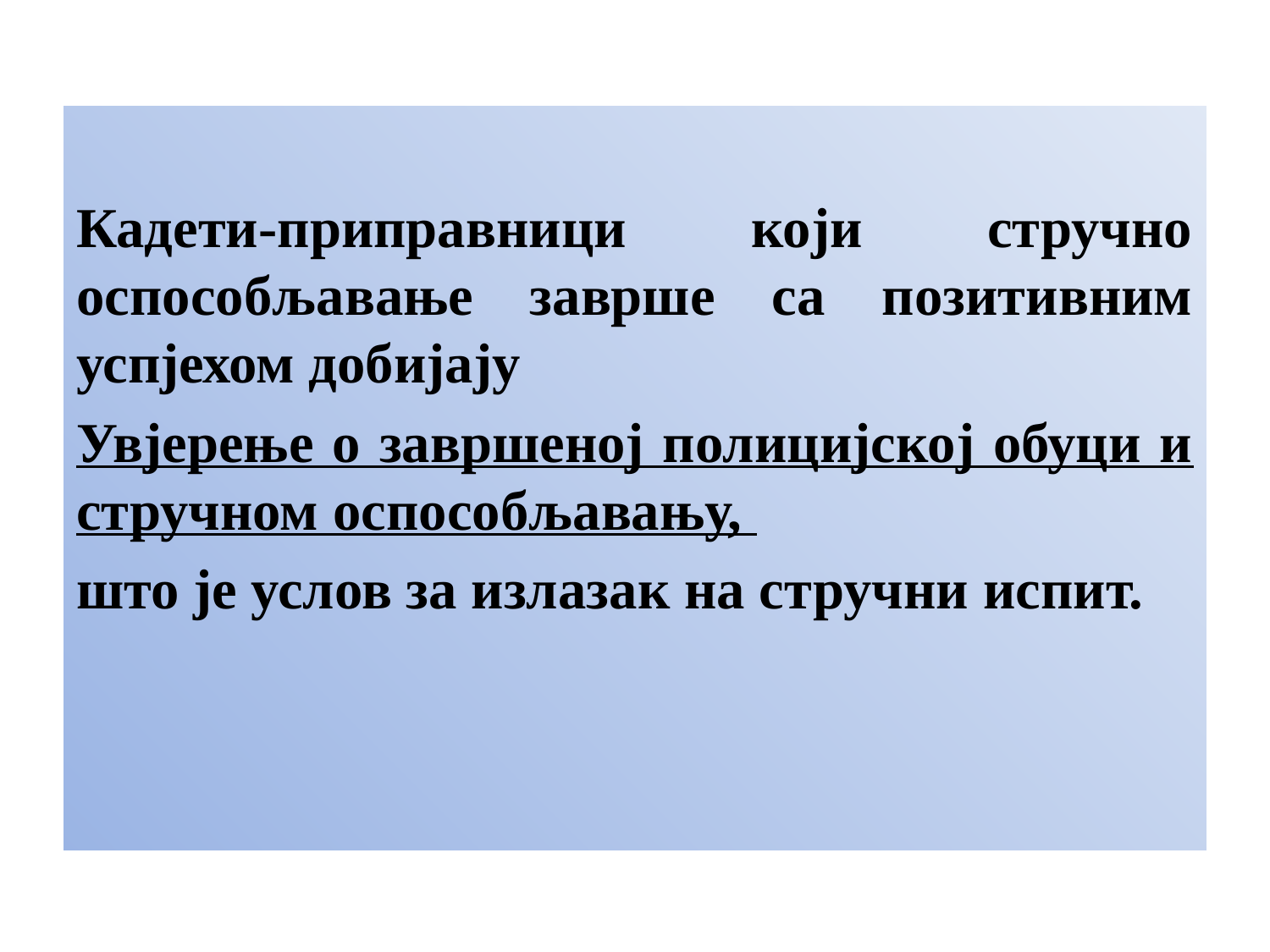

Кадети-приправници који стручно оспособљавање заврше са позитивним успјехом добијају
Увјерење о завршеној полицијској обуци и стручном оспособљавању,
што је услов за излазак на стручни испит.